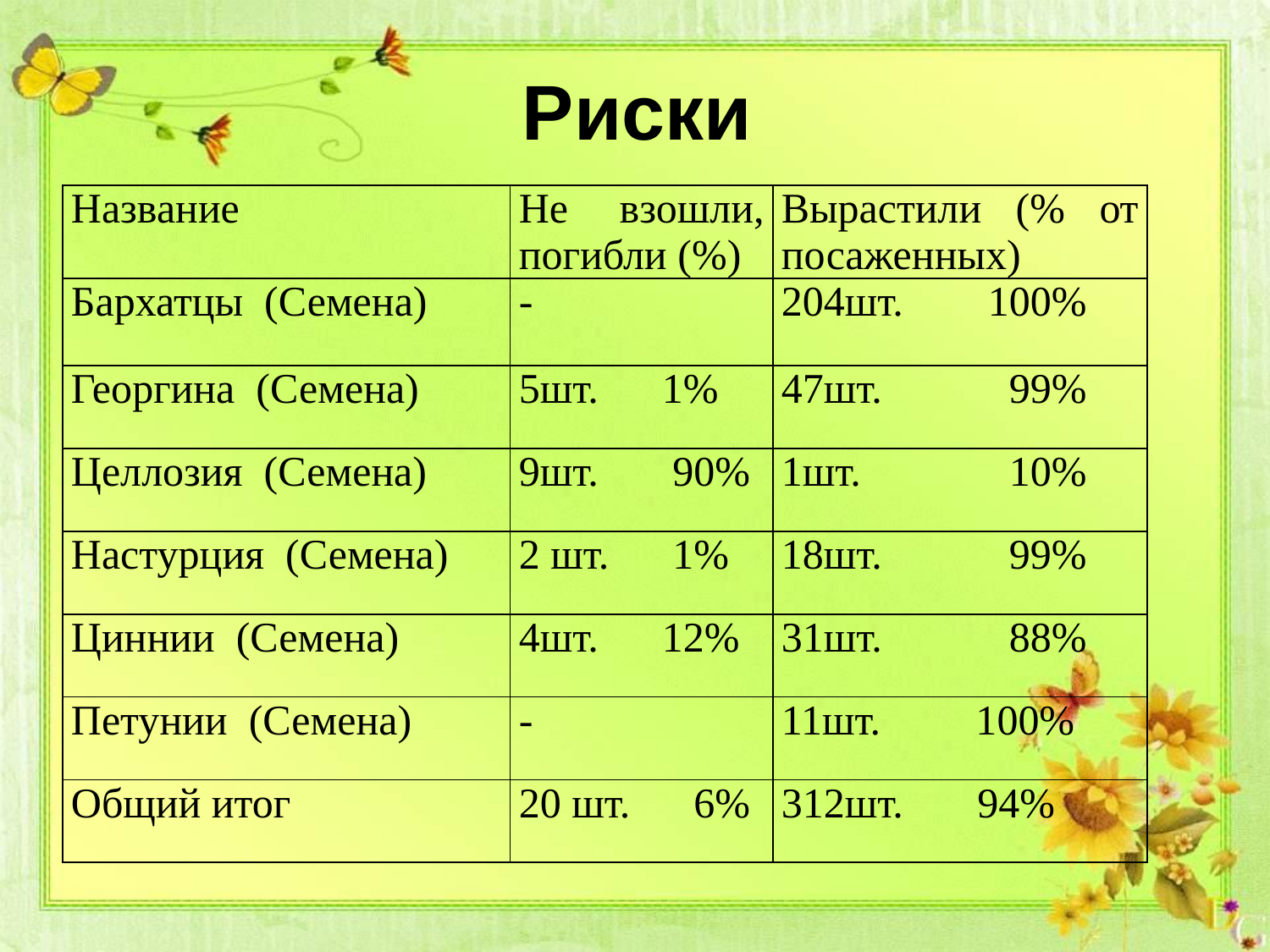

# Риски
| Название | Не взошли, погибли (%) | Вырастили (% от посаженных) |
| --- | --- | --- |
| Бархатцы (Семена) | - | 204шт. 100% |
| Георгина (Семена) | 5шт. 1% | 47шт. 99% |
| Целлозия (Семена) | 9шт. 90% | 1шт. 10% |
| Настурция (Семена) | 2 шт. 1% | 18шт. 99% |
| Циннии (Семена) | 4шт. 12% | 31шт. 88% |
| Петунии (Семена) | - | 11шт. 100% |
| Общий итог | 20 шт. 6% | 312шт. 94% |